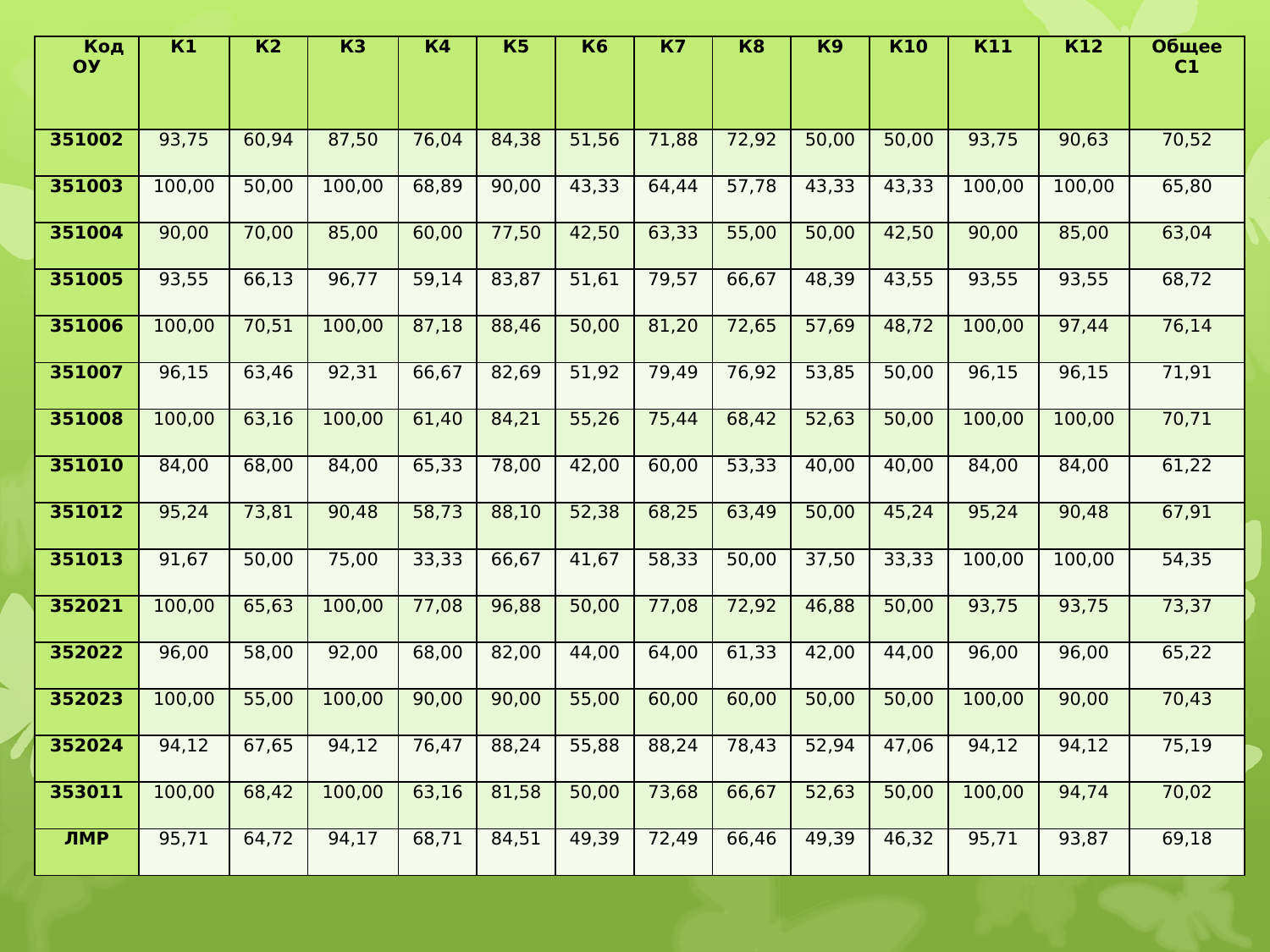

| Код ОУ | К1 | К2 | К3 | К4 | К5 | К6 | К7 | К8 | К9 | К10 | К11 | К12 | Общее С1 |
| --- | --- | --- | --- | --- | --- | --- | --- | --- | --- | --- | --- | --- | --- |
| 351002 | 93,75 | 60,94 | 87,50 | 76,04 | 84,38 | 51,56 | 71,88 | 72,92 | 50,00 | 50,00 | 93,75 | 90,63 | 70,52 |
| 351003 | 100,00 | 50,00 | 100,00 | 68,89 | 90,00 | 43,33 | 64,44 | 57,78 | 43,33 | 43,33 | 100,00 | 100,00 | 65,80 |
| 351004 | 90,00 | 70,00 | 85,00 | 60,00 | 77,50 | 42,50 | 63,33 | 55,00 | 50,00 | 42,50 | 90,00 | 85,00 | 63,04 |
| 351005 | 93,55 | 66,13 | 96,77 | 59,14 | 83,87 | 51,61 | 79,57 | 66,67 | 48,39 | 43,55 | 93,55 | 93,55 | 68,72 |
| 351006 | 100,00 | 70,51 | 100,00 | 87,18 | 88,46 | 50,00 | 81,20 | 72,65 | 57,69 | 48,72 | 100,00 | 97,44 | 76,14 |
| 351007 | 96,15 | 63,46 | 92,31 | 66,67 | 82,69 | 51,92 | 79,49 | 76,92 | 53,85 | 50,00 | 96,15 | 96,15 | 71,91 |
| 351008 | 100,00 | 63,16 | 100,00 | 61,40 | 84,21 | 55,26 | 75,44 | 68,42 | 52,63 | 50,00 | 100,00 | 100,00 | 70,71 |
| 351010 | 84,00 | 68,00 | 84,00 | 65,33 | 78,00 | 42,00 | 60,00 | 53,33 | 40,00 | 40,00 | 84,00 | 84,00 | 61,22 |
| 351012 | 95,24 | 73,81 | 90,48 | 58,73 | 88,10 | 52,38 | 68,25 | 63,49 | 50,00 | 45,24 | 95,24 | 90,48 | 67,91 |
| 351013 | 91,67 | 50,00 | 75,00 | 33,33 | 66,67 | 41,67 | 58,33 | 50,00 | 37,50 | 33,33 | 100,00 | 100,00 | 54,35 |
| 352021 | 100,00 | 65,63 | 100,00 | 77,08 | 96,88 | 50,00 | 77,08 | 72,92 | 46,88 | 50,00 | 93,75 | 93,75 | 73,37 |
| 352022 | 96,00 | 58,00 | 92,00 | 68,00 | 82,00 | 44,00 | 64,00 | 61,33 | 42,00 | 44,00 | 96,00 | 96,00 | 65,22 |
| 352023 | 100,00 | 55,00 | 100,00 | 90,00 | 90,00 | 55,00 | 60,00 | 60,00 | 50,00 | 50,00 | 100,00 | 90,00 | 70,43 |
| 352024 | 94,12 | 67,65 | 94,12 | 76,47 | 88,24 | 55,88 | 88,24 | 78,43 | 52,94 | 47,06 | 94,12 | 94,12 | 75,19 |
| 353011 | 100,00 | 68,42 | 100,00 | 63,16 | 81,58 | 50,00 | 73,68 | 66,67 | 52,63 | 50,00 | 100,00 | 94,74 | 70,02 |
| ЛМР | 95,71 | 64,72 | 94,17 | 68,71 | 84,51 | 49,39 | 72,49 | 66,46 | 49,39 | 46,32 | 95,71 | 93,87 | 69,18 |